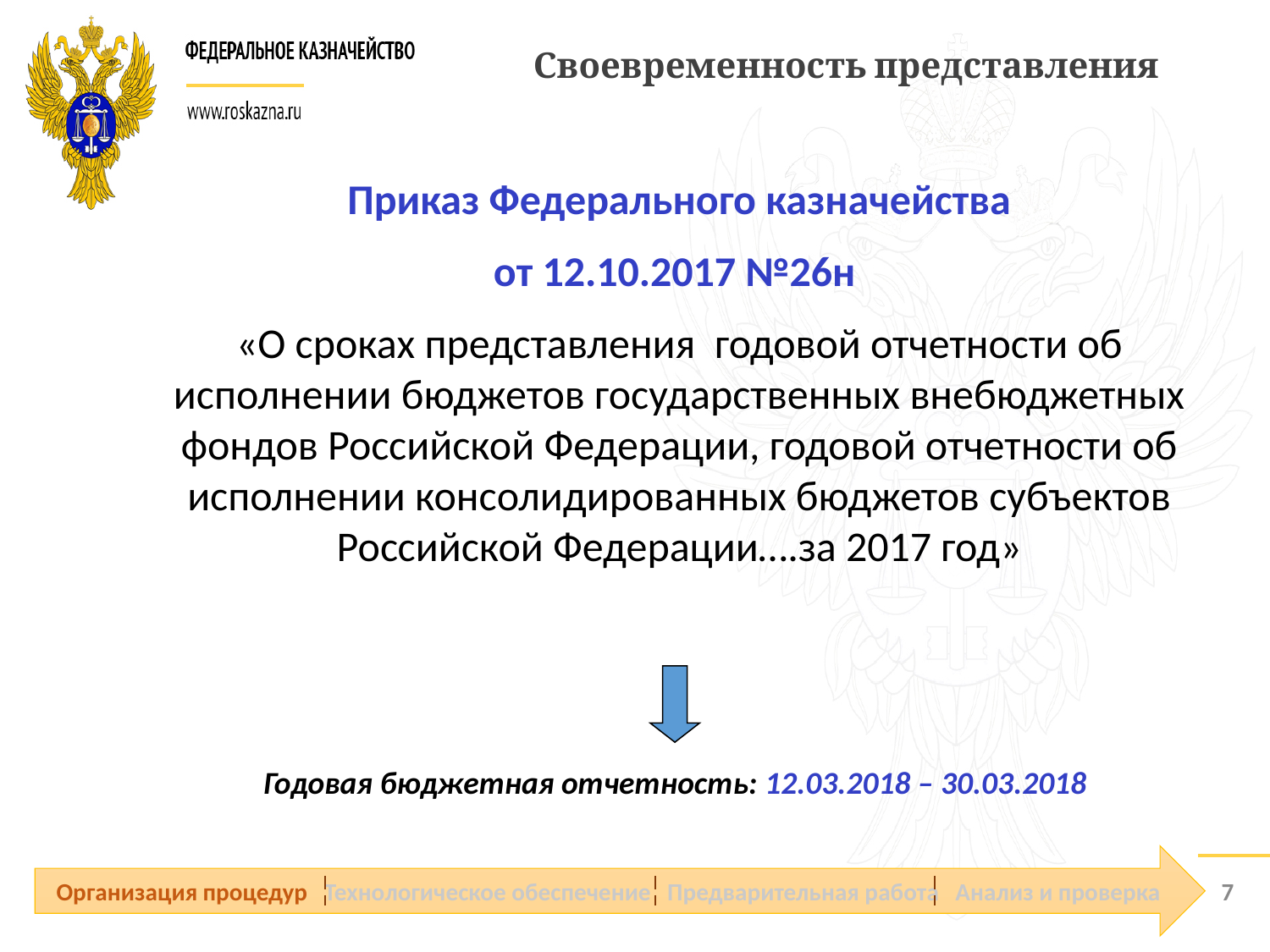

Своевременность представления
Приказ Федерального казначейства
от 12.10.2017 №26н
«О сроках представления  годовой отчетности об исполнении бюджетов государственных внебюджетных фондов Российской Федерации, годовой отчетности об исполнении консолидированных бюджетов субъектов Российской Федерации….за 2017 год»

Годовая бюджетная отчетность: 12.03.2018 – 30.03.2018
Организация процедур   Технологическое обеспечение   Предварительная работа   Анализ и проверка
7